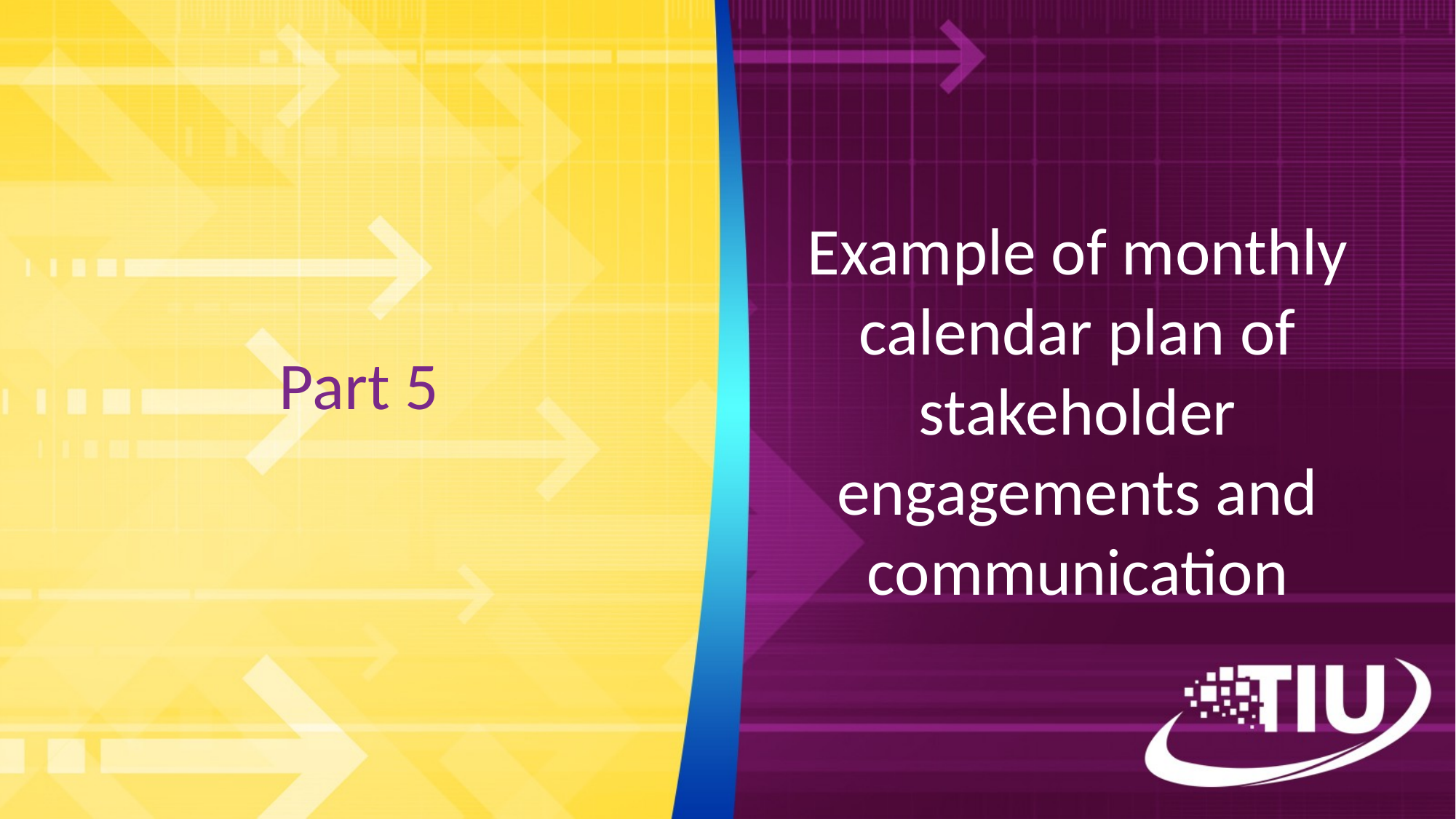

# Part 5
Example of monthly calendar plan of stakeholder engagements and communication